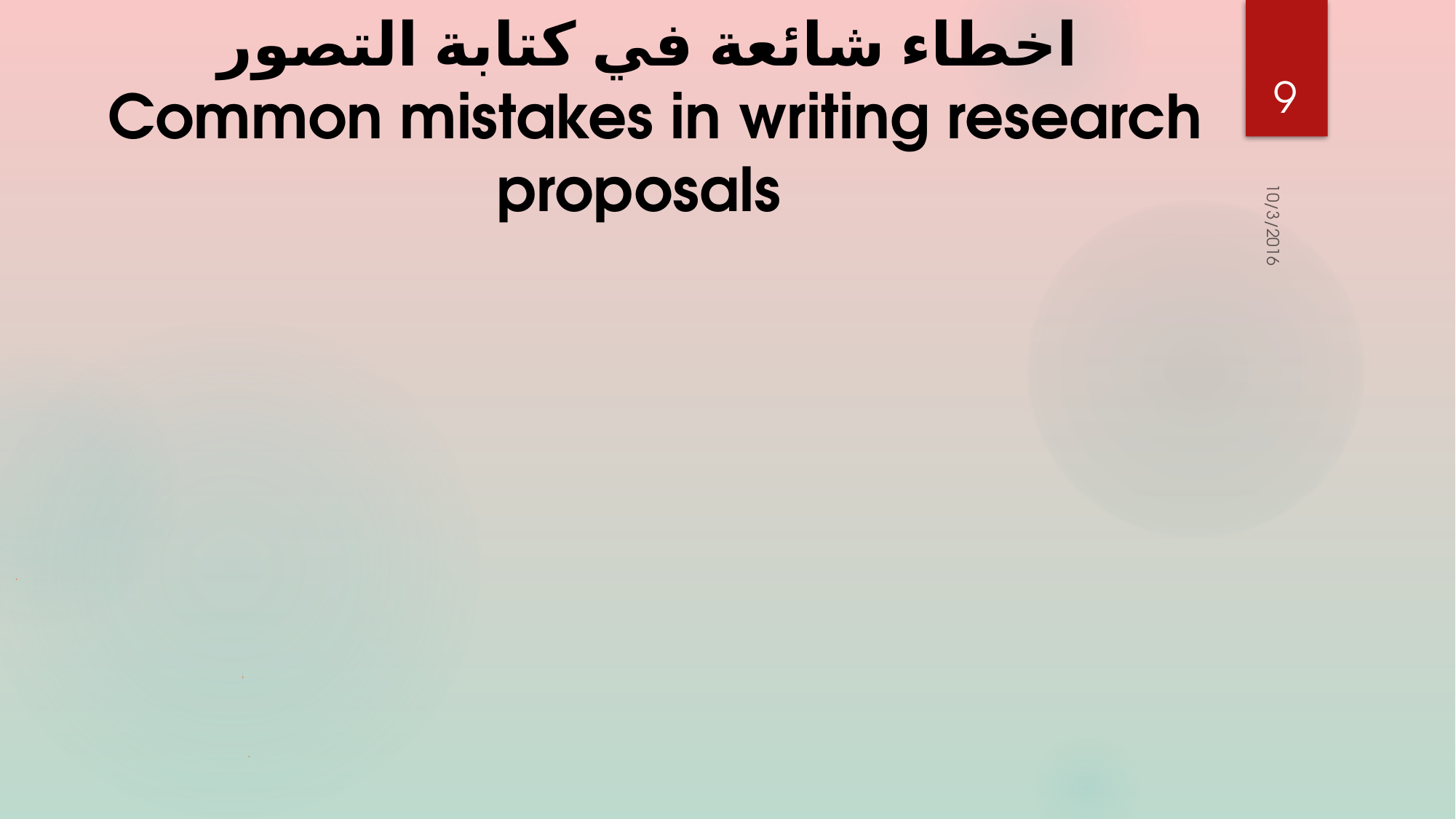

# اخطاء شائعة في كتابة التصور Common mistakes in writing research proposals
9
فشل في التركيز على مشكلة محددة
10/3/2016